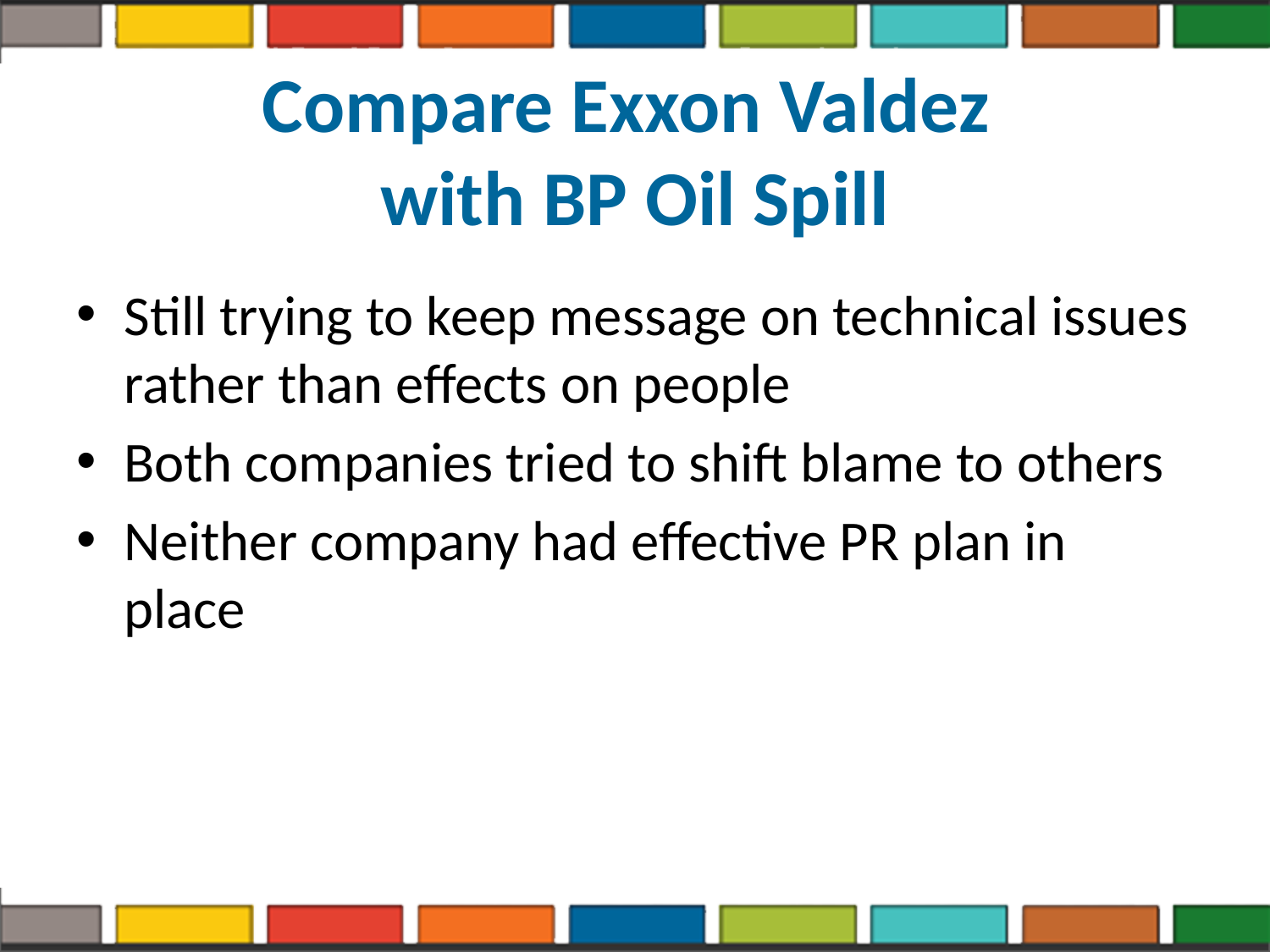

# Compare Exxon Valdez with BP Oil Spill
Still trying to keep message on technical issues rather than effects on people
Both companies tried to shift blame to others
Neither company had effective PR plan in place